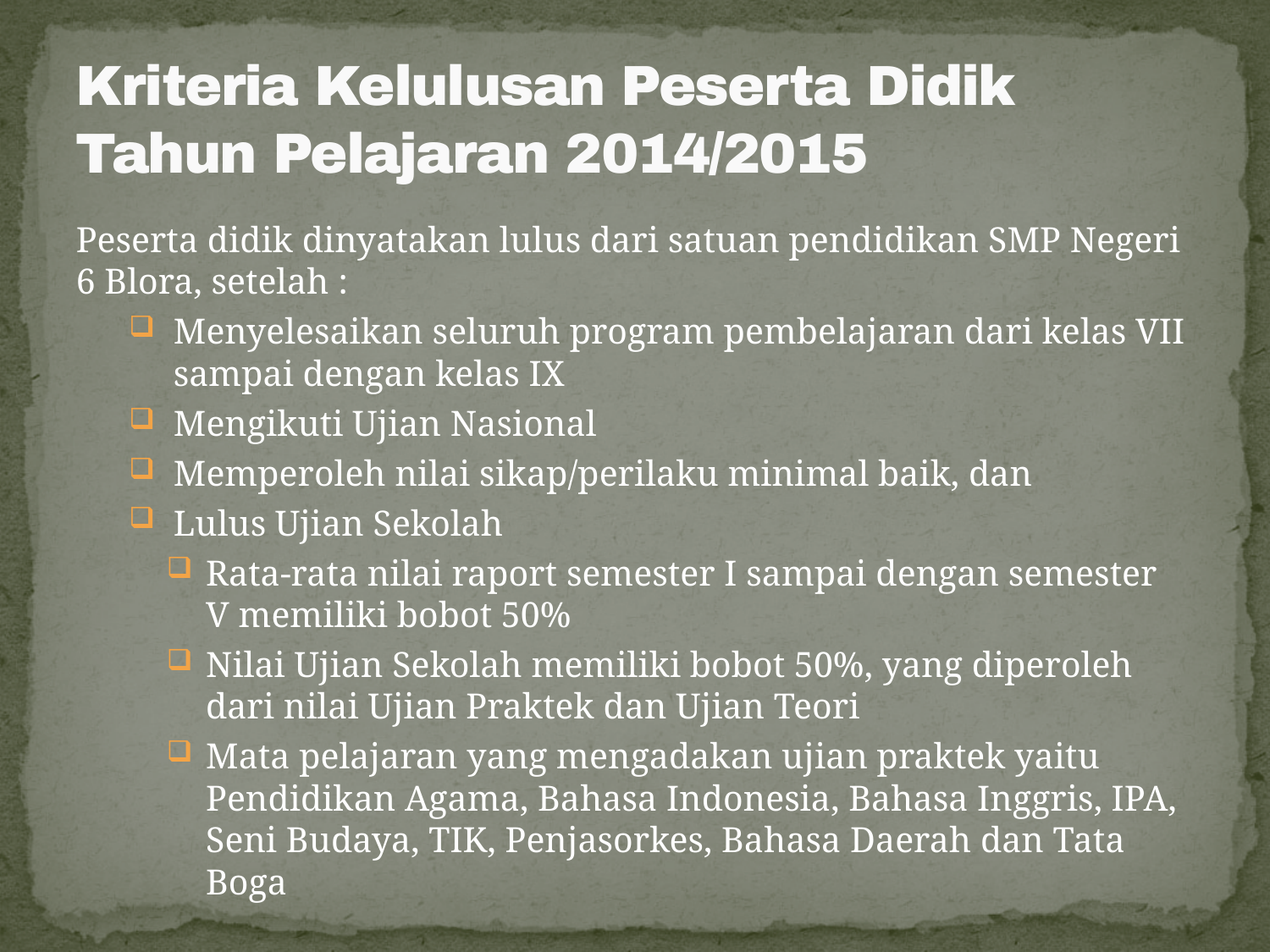

# Kriteria Kelulusan Peserta Didik Tahun Pelajaran 2014/2015
Peserta didik dinyatakan lulus dari satuan pendidikan SMP Negeri 6 Blora, setelah :
Menyelesaikan seluruh program pembelajaran dari kelas VII sampai dengan kelas IX
Mengikuti Ujian Nasional
Memperoleh nilai sikap/perilaku minimal baik, dan
Lulus Ujian Sekolah
Rata-rata nilai raport semester I sampai dengan semester  V memiliki bobot 50%
Nilai Ujian Sekolah memiliki bobot 50%, yang diperoleh dari nilai Ujian Praktek dan Ujian Teori
Mata pelajaran yang mengadakan ujian praktek yaitu Pendidikan Agama, Bahasa Indonesia, Bahasa Inggris, IPA, Seni Budaya, TIK, Penjasorkes, Bahasa Daerah dan Tata Boga